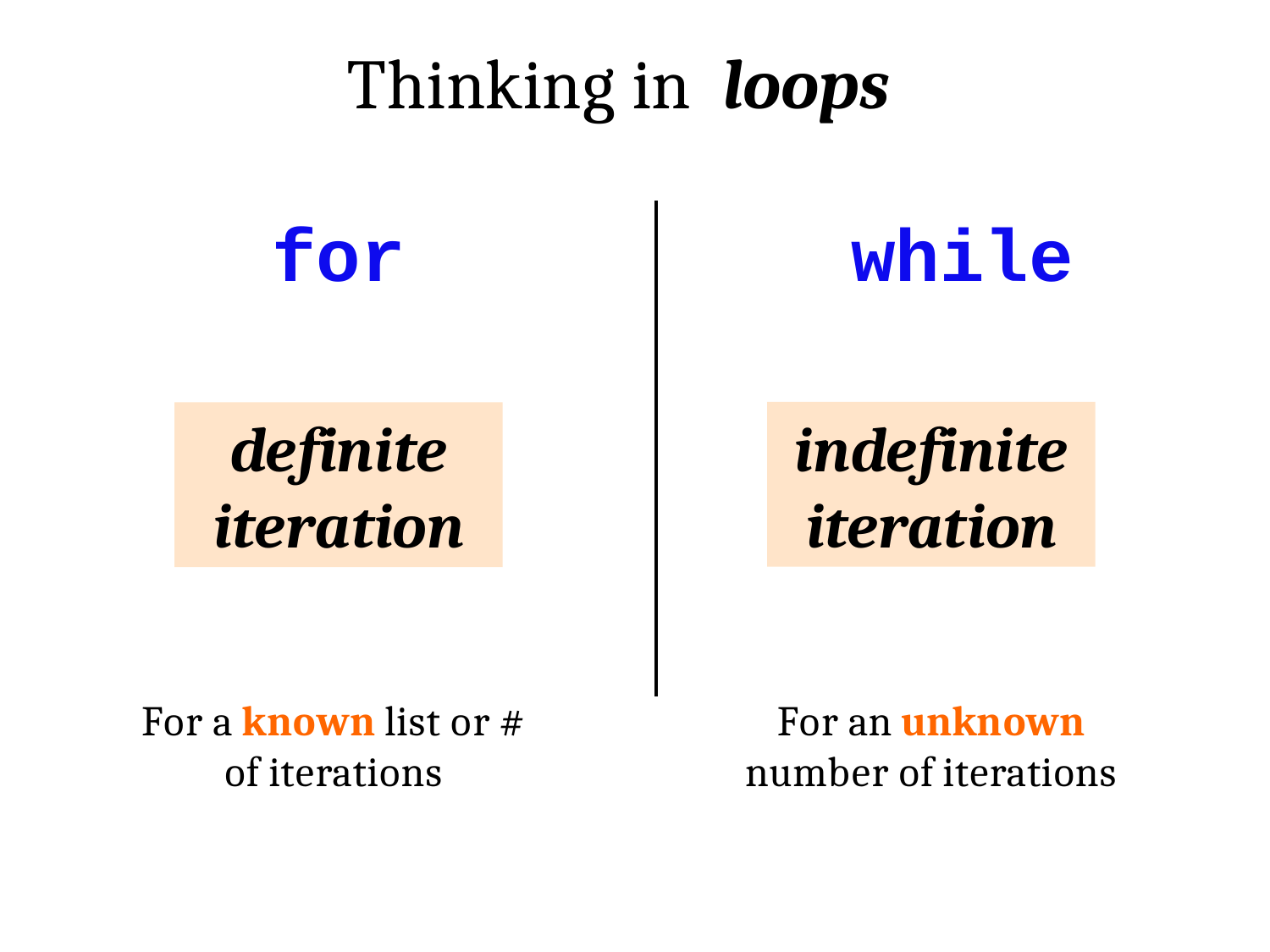

Thinking in  loops
for
while
indefinite iteration
definite iteration
For a known list or # of iterations
For an unknown number of iterations